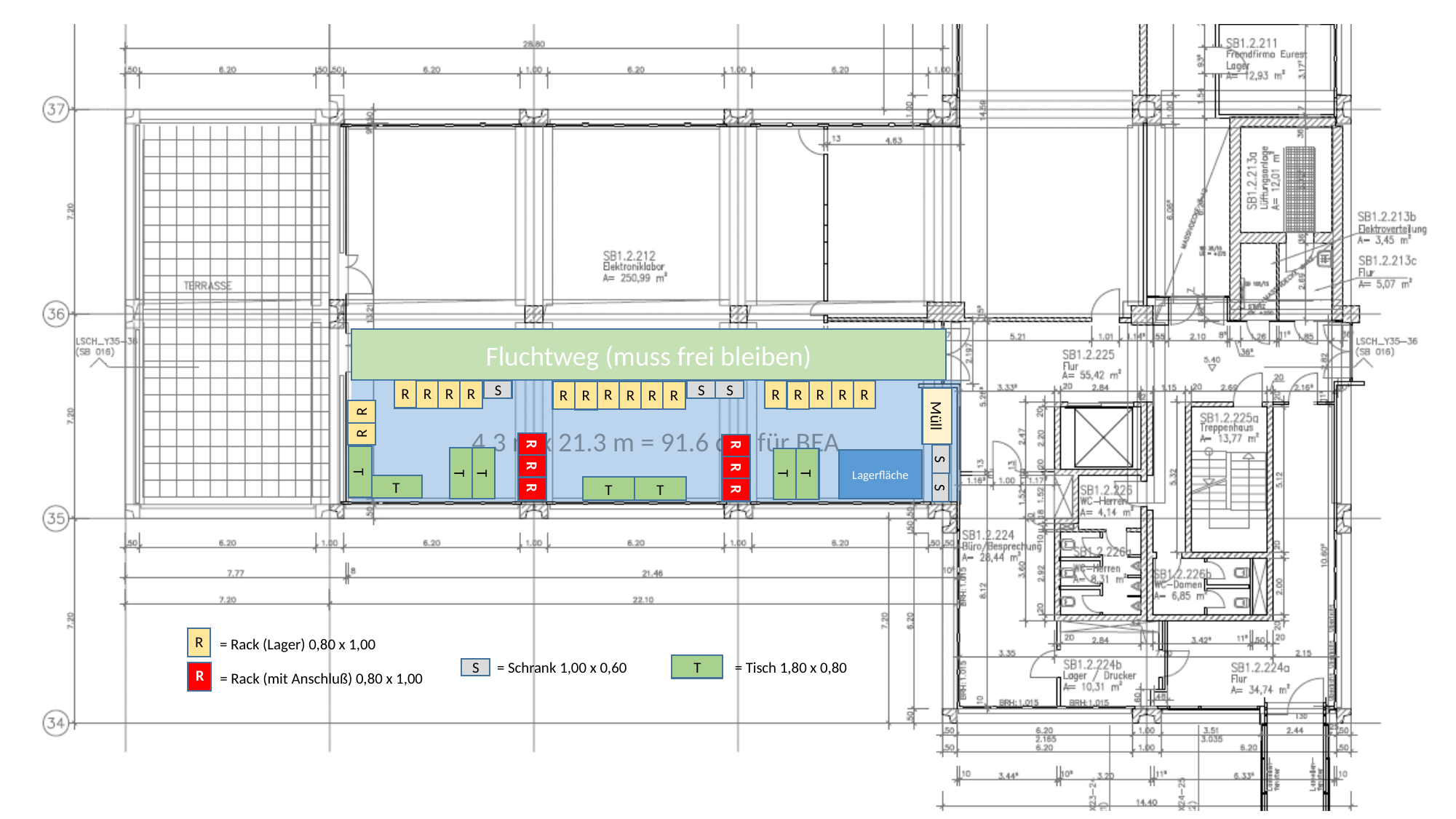

Fluchtweg (muss frei bleiben)
S

S

S

R

R

R

R

R

R

R

R

R

R

4.3 m x 21.3 m = 91.6 qm für BEA
R

R

R

R

R

Müll
R

R

R

R

S

Lagerfläche
R

R

T

T

T

T

T

R

T

S

R

T

T

R

= Rack (Lager) 0,80 x 1,00
S

= Schrank 1,00 x 0,60
= Tisch 1,80 x 0,80
T

R

= Rack (mit Anschluß) 0,80 x 1,00